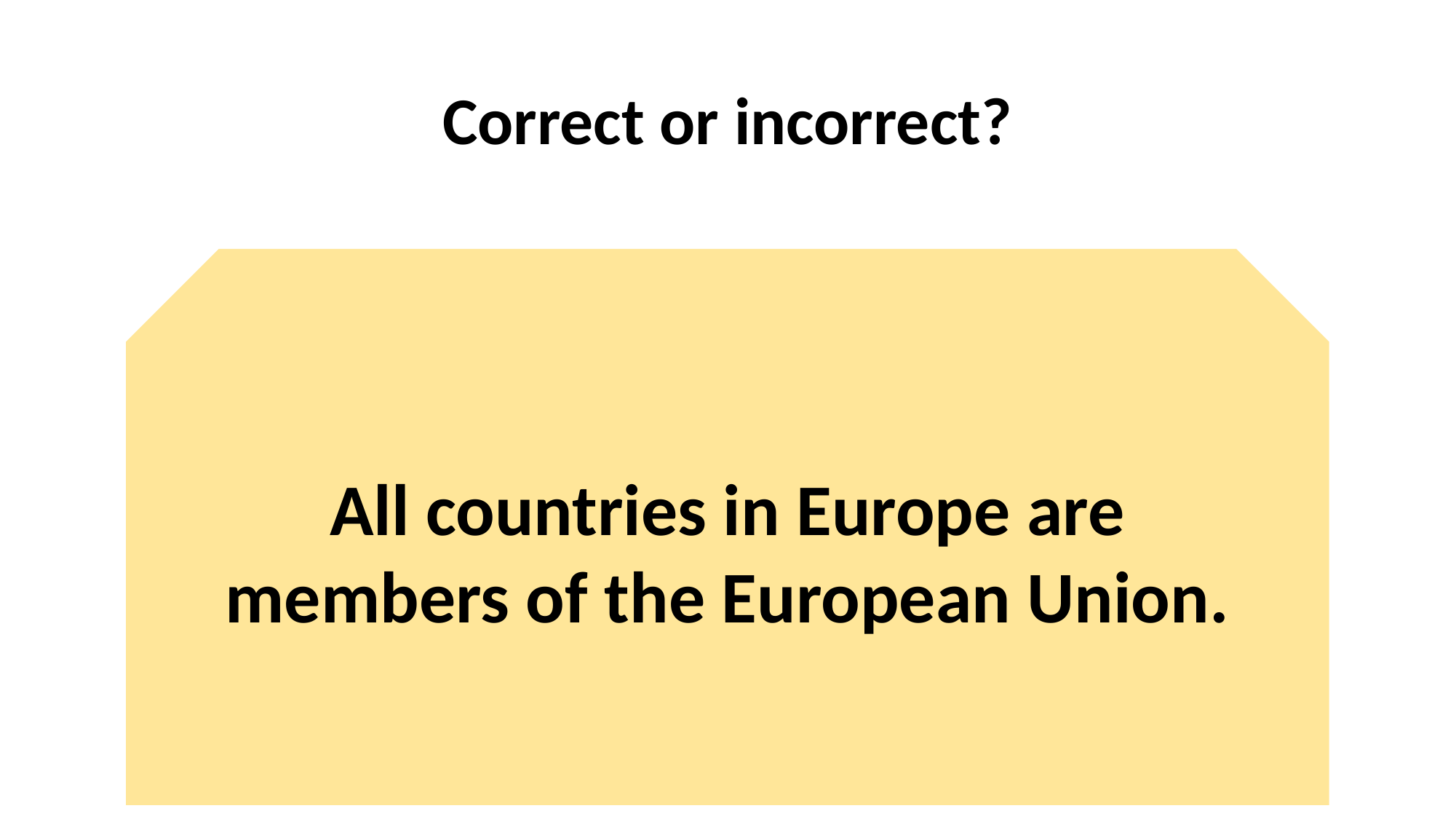

# Correct or incorrect?
All countries in Europe are members of the European Union.